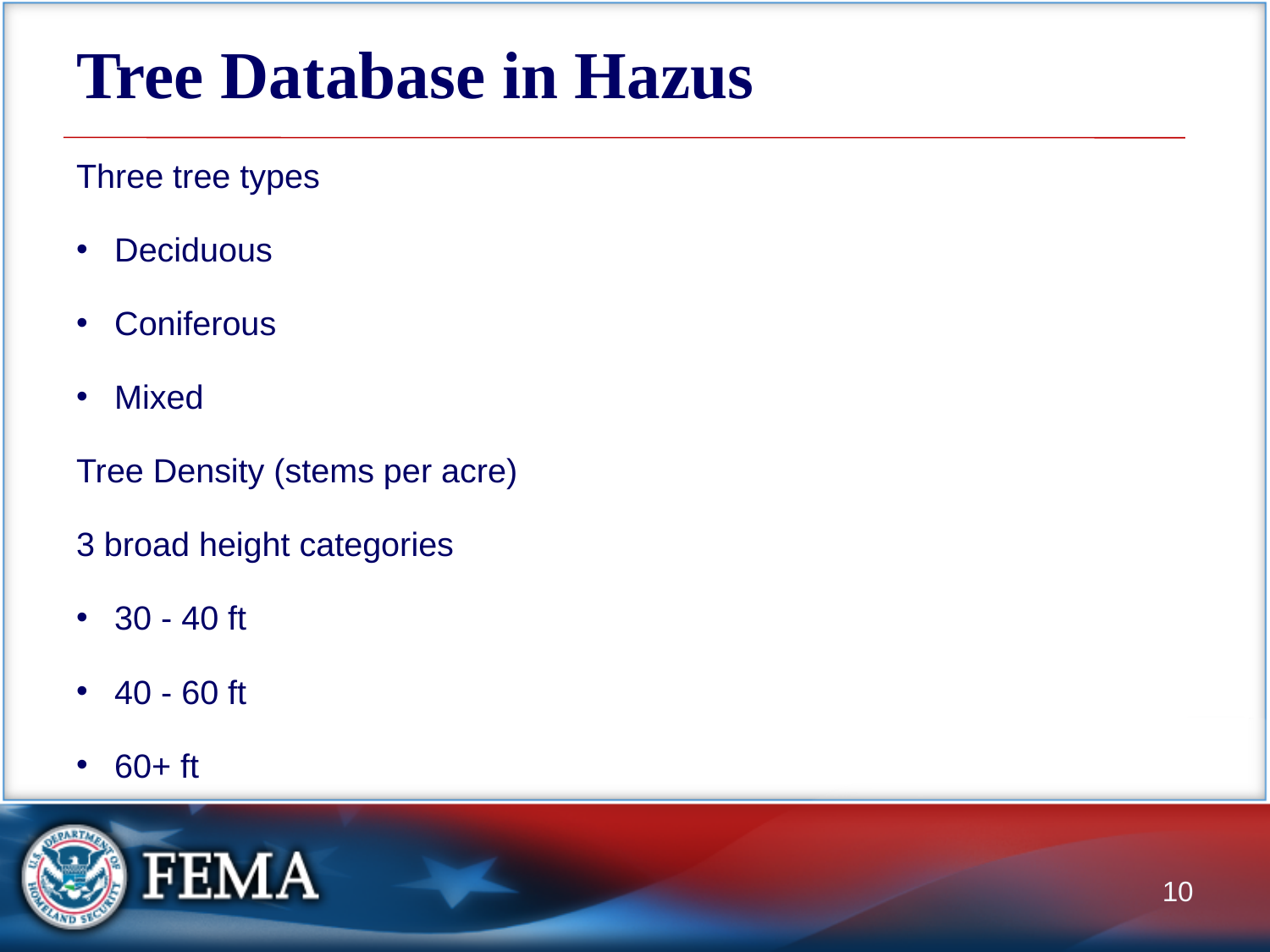

# Tree Database in Hazus
Three tree types
Deciduous
Coniferous
Mixed
Tree Density (stems per acre)
3 broad height categories
30 - 40 ft
40 - 60 ft
60+ ft
10